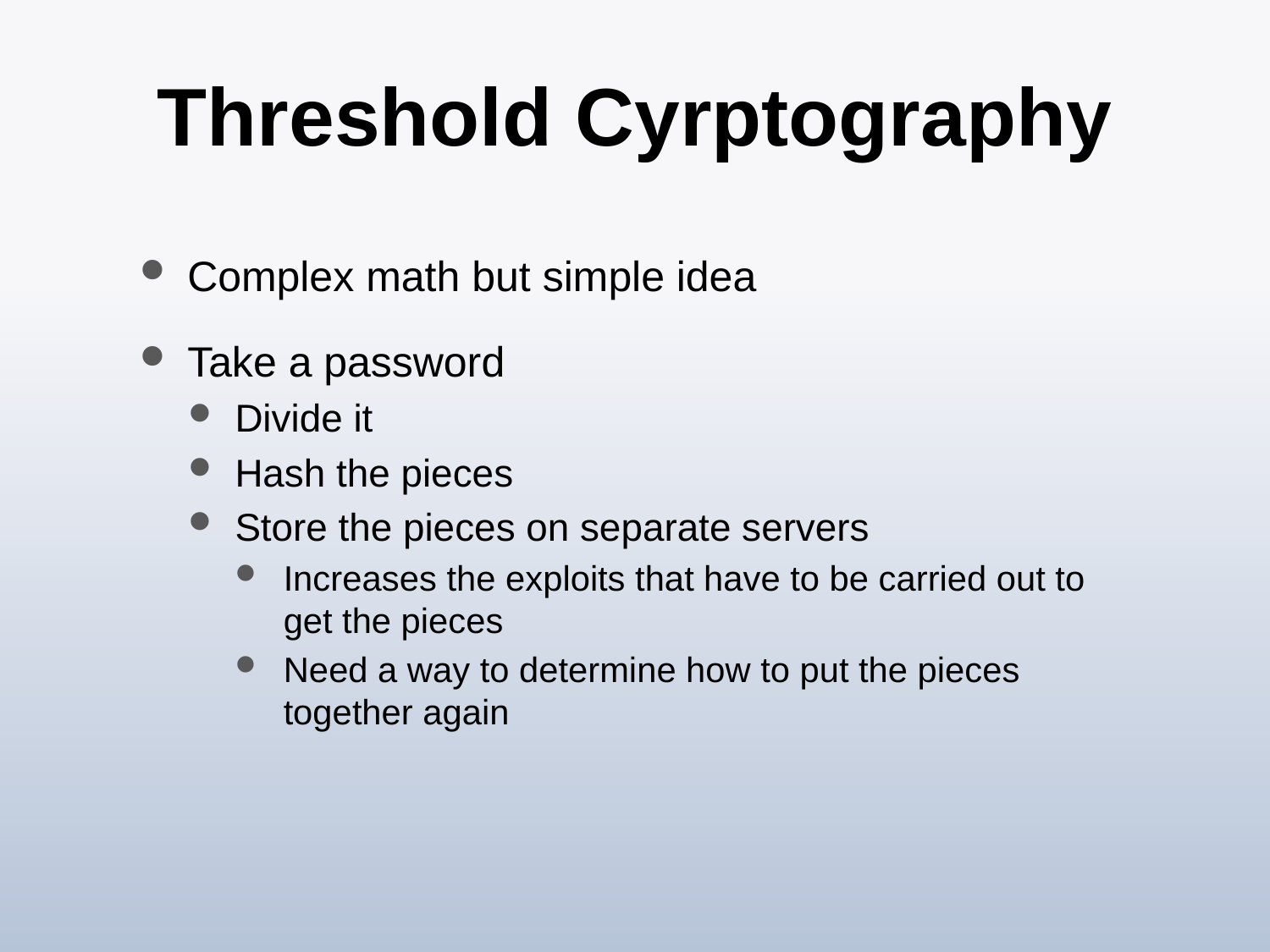

# Threshold Cyrptography
Complex math but simple idea
Take a password
Divide it
Hash the pieces
Store the pieces on separate servers
Increases the exploits that have to be carried out to get the pieces
Need a way to determine how to put the pieces together again